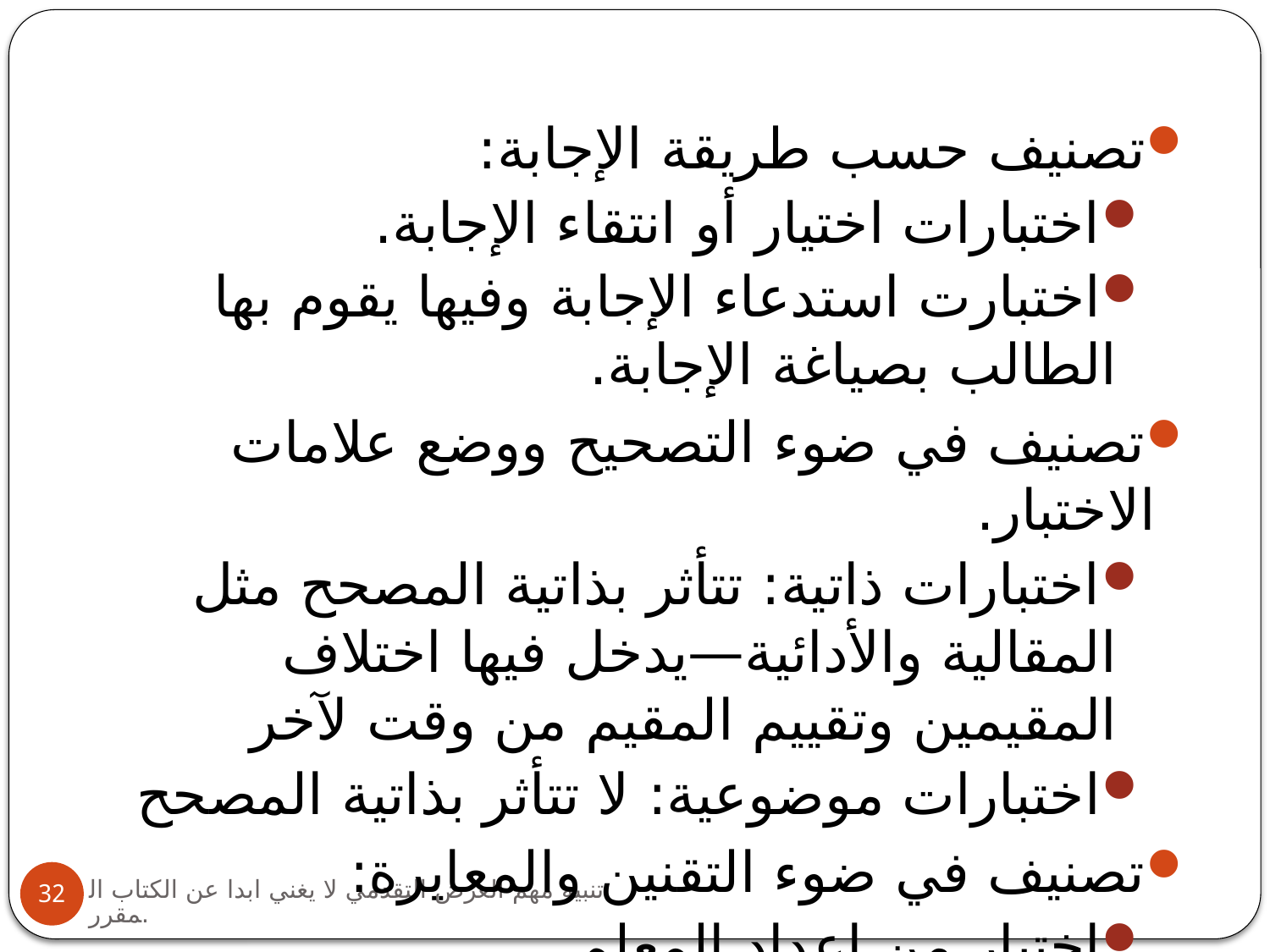

تصنيف حسب طريقة الإجابة:
اختبارات اختيار أو انتقاء الإجابة.
اختبارت استدعاء الإجابة وفيها يقوم بها الطالب بصياغة الإجابة.
تصنيف في ضوء التصحيح ووضع علامات الاختبار.
اختبارات ذاتية: تتأثر بذاتية المصحح مثل المقالية والأدائية—يدخل فيها اختلاف المقيمين وتقييم المقيم من وقت لآخر
اختبارات موضوعية: لا تتأثر بذاتية المصحح
تصنيف في ضوء التقنين والمعايرة:
اختبار من إعداد المعلم.
اختبارات مقننة.
تنبيه مهم العرض التقدمي لا يغني ابدا عن الكتاب المقرر.
32